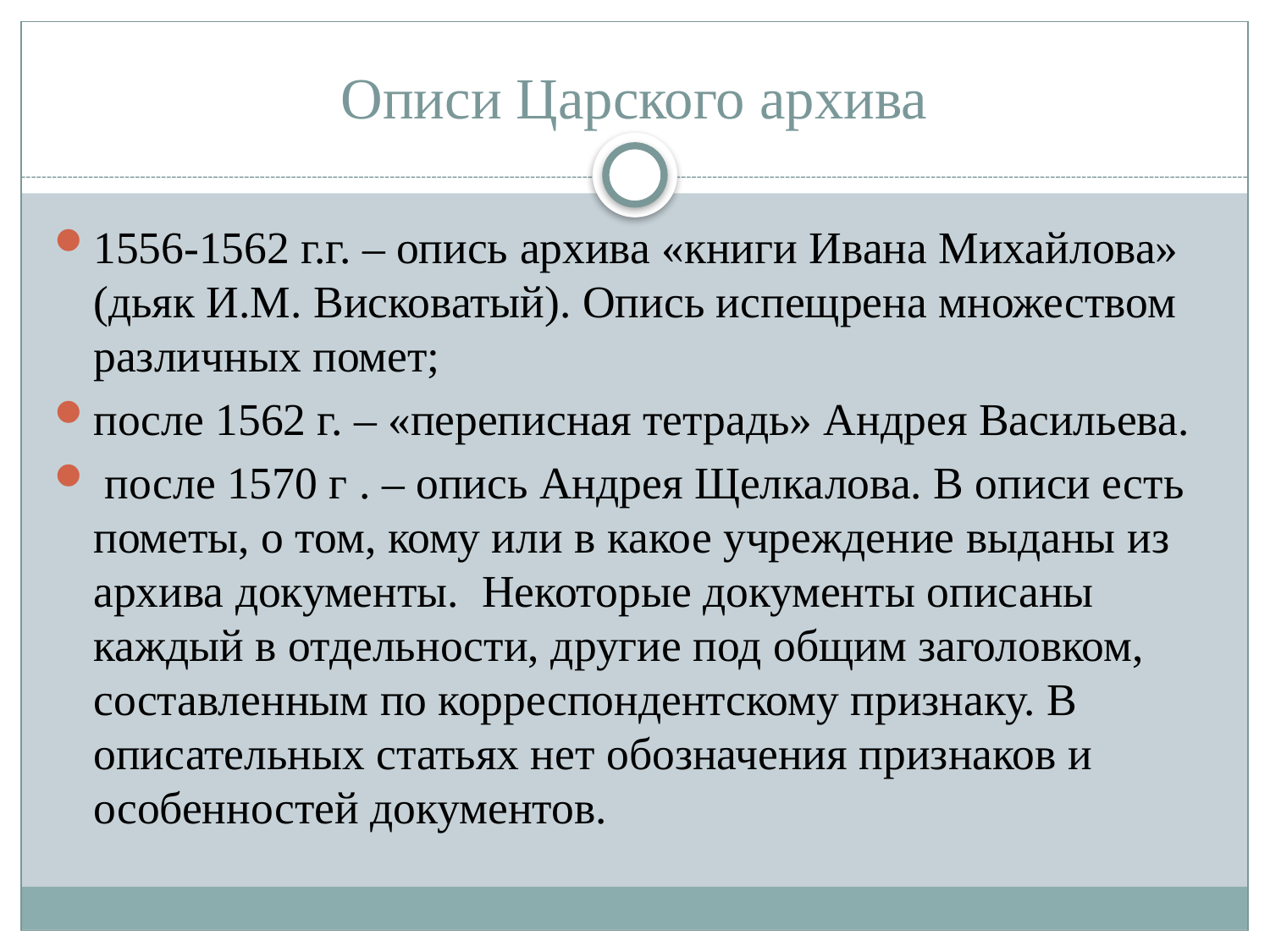

# Описи Царского архива
1556-1562 г.г. – опись архива «книги Ивана Михайлова» (дьяк И.М. Висковатый). Опись испещрена множеством различных помет;
после 1562 г. – «переписная тетрадь» Андрея Васильева.
 после 1570 г . – опись Андрея Щелкалова. В описи есть пометы, о том, кому или в какое учреждение выданы из архива документы.  Некоторые документы описаны каждый в отдельности, другие под общим заголовком, составленным по корреспондентскому признаку. В описательных статьях нет обозначения признаков и особенностей документов.